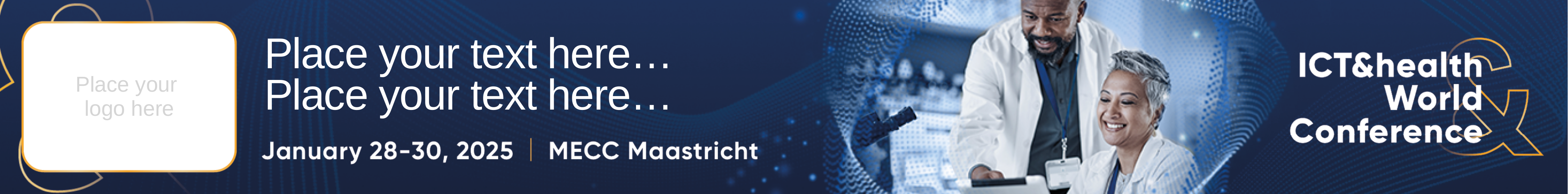

Place your text here…
Place your text here…
Place your
logo here